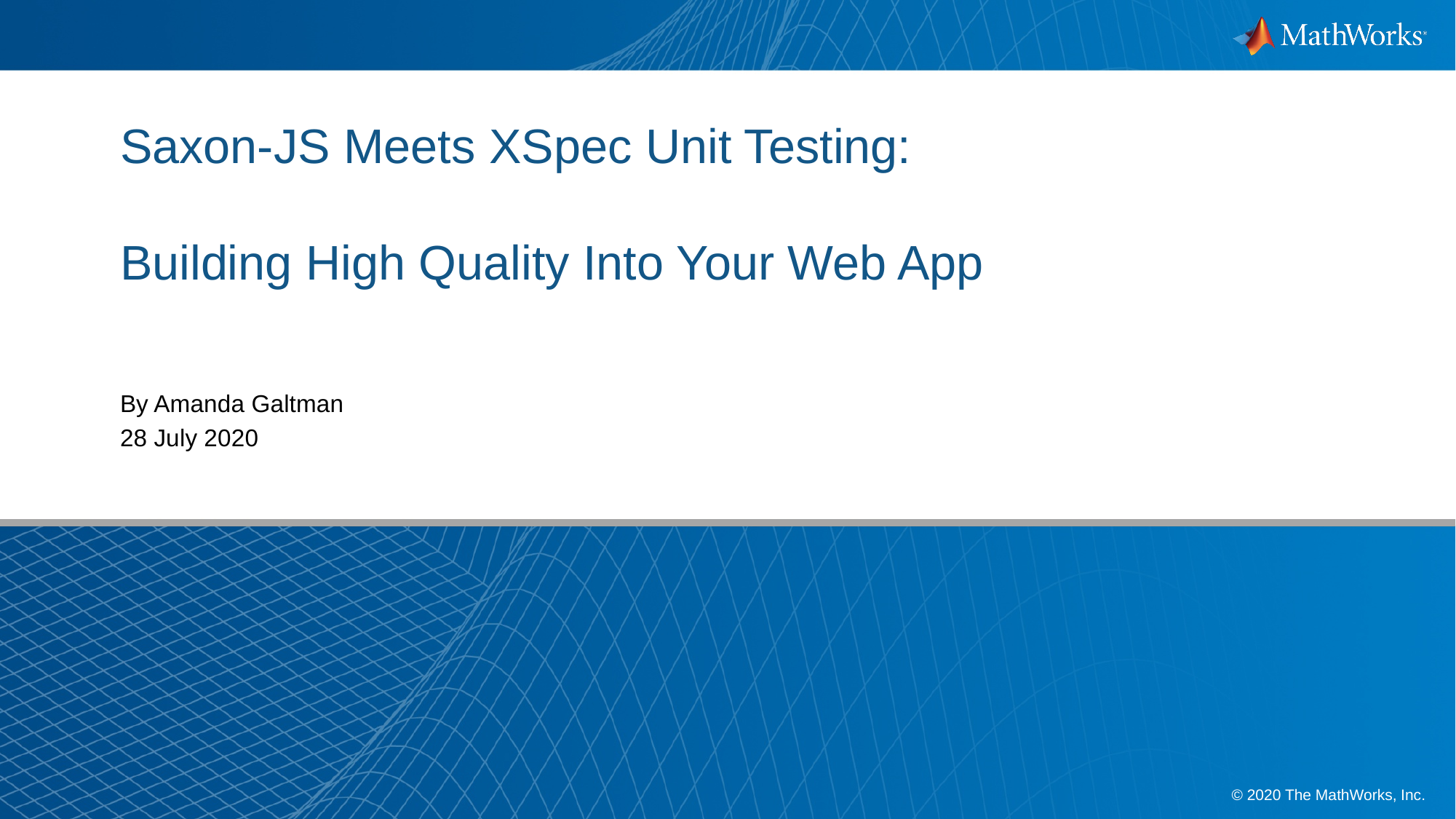

# Saxon-JS Meets XSpec Unit Testing: Building High Quality Into Your Web App
By Amanda Galtman
28 July 2020